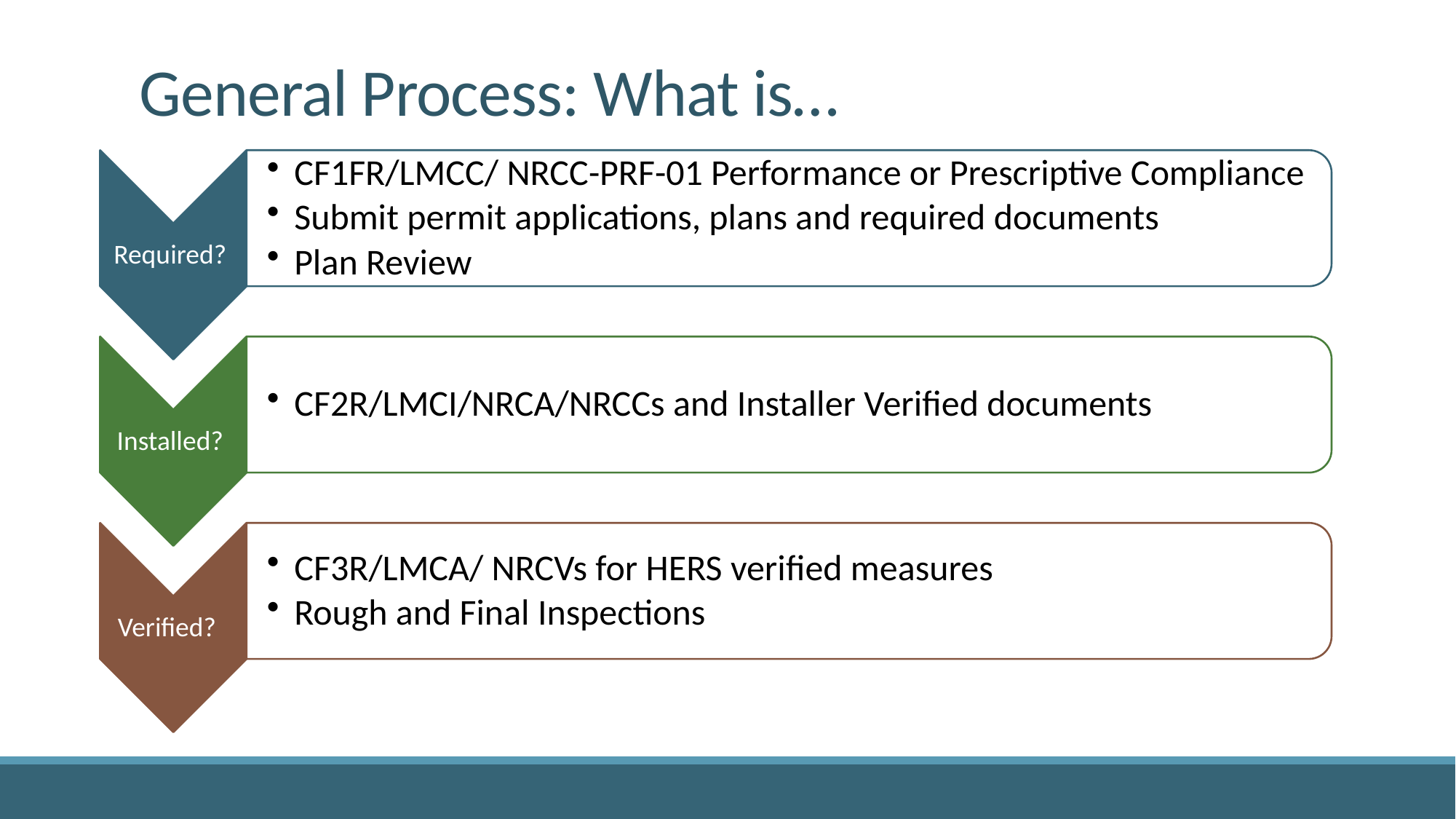

# General Process: What is…
Required?
CF1FR/LMCC/ NRCC-PRF-01 Performance or Prescriptive Compliance
Submit permit applications, plans and required documents
Plan Review
Installed?
CF2R/LMCI/NRCA/NRCCs and Installer Verified documents
Verified?
CF3R/LMCA/ NRCVs for HERS verified measures
Rough and Final Inspections